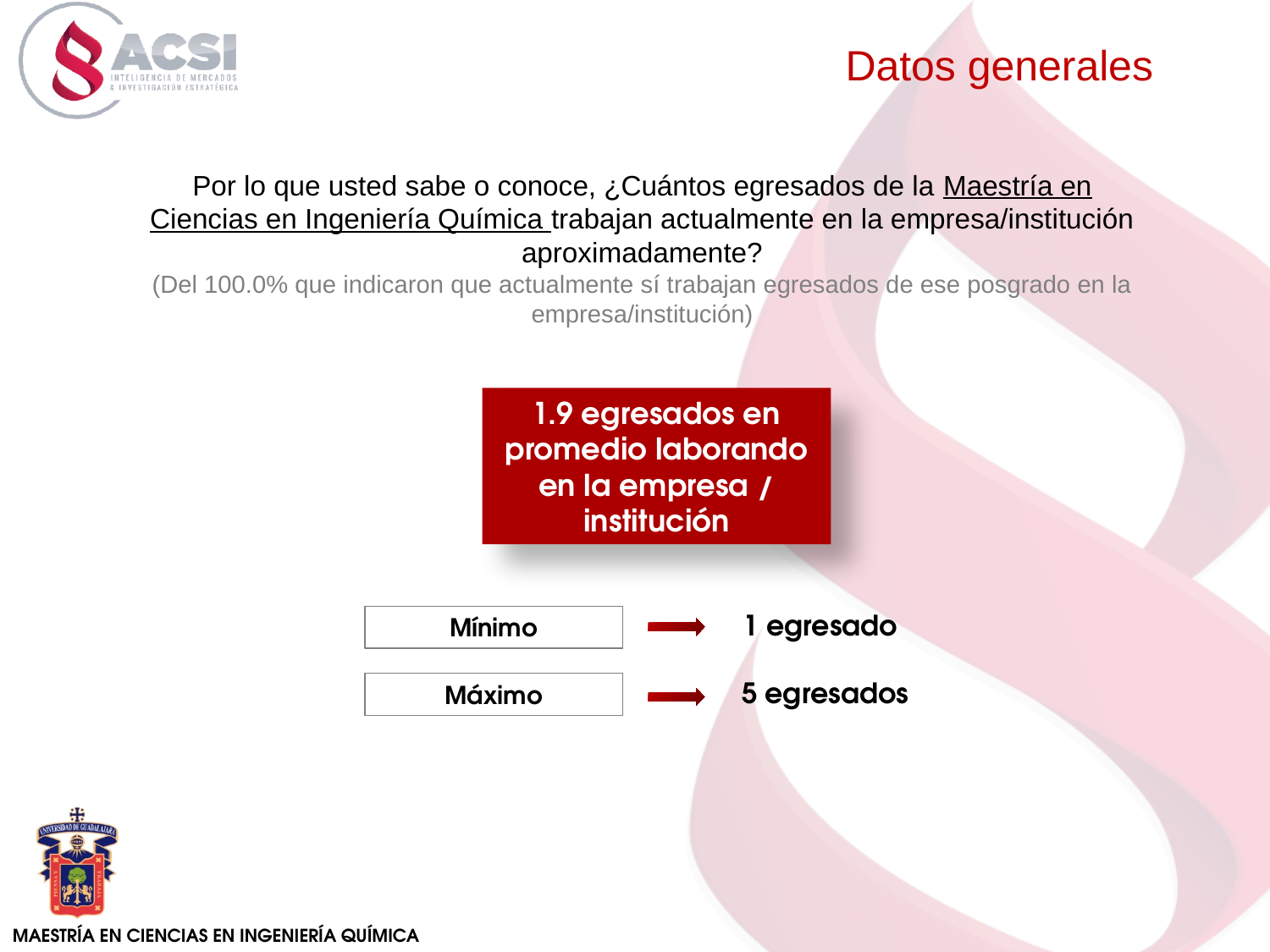

Datos generales
Por lo que usted sabe o conoce, ¿Cuántos egresados de la Maestría en Ciencias en Ingeniería Química trabajan actualmente en la empresa/institución aproximadamente?
(Del 100.0% que indicaron que actualmente sí trabajan egresados de ese posgrado en la empresa/institución)
1.9 egresados en promedio laborando en la empresa / institución
1 egresado
Mínimo

5 egresados
Máximo